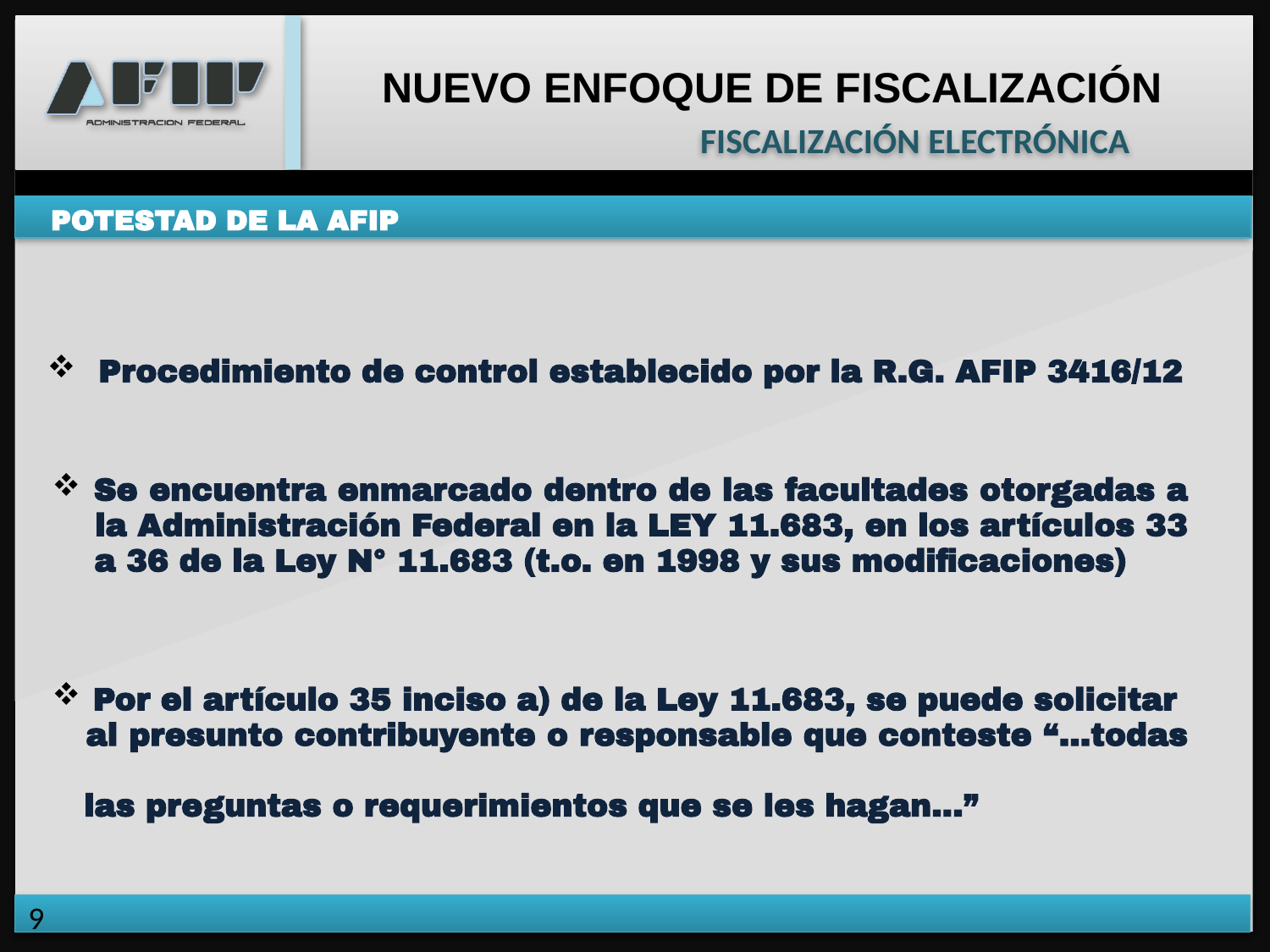

FISCALIZACIÓN ELECTRÓNICA
POTESTAD DE LA AFIP
  Procedimiento de control establecido por la R.G. AFIP 3416/12
 Se encuentra enmarcado dentro de las facultades otorgadas a
    la Administración Federal en la LEY 11.683, en los artículos 33
    a 36 de la Ley N° 11.683 (t.o. en 1998 y sus modificaciones)
 Por el artículo 35 inciso a) de la Ley 11.683, se puede solicitar
   al presunto contribuyente o responsable que conteste “…todas
   las preguntas o requerimientos que se les hagan…”
9